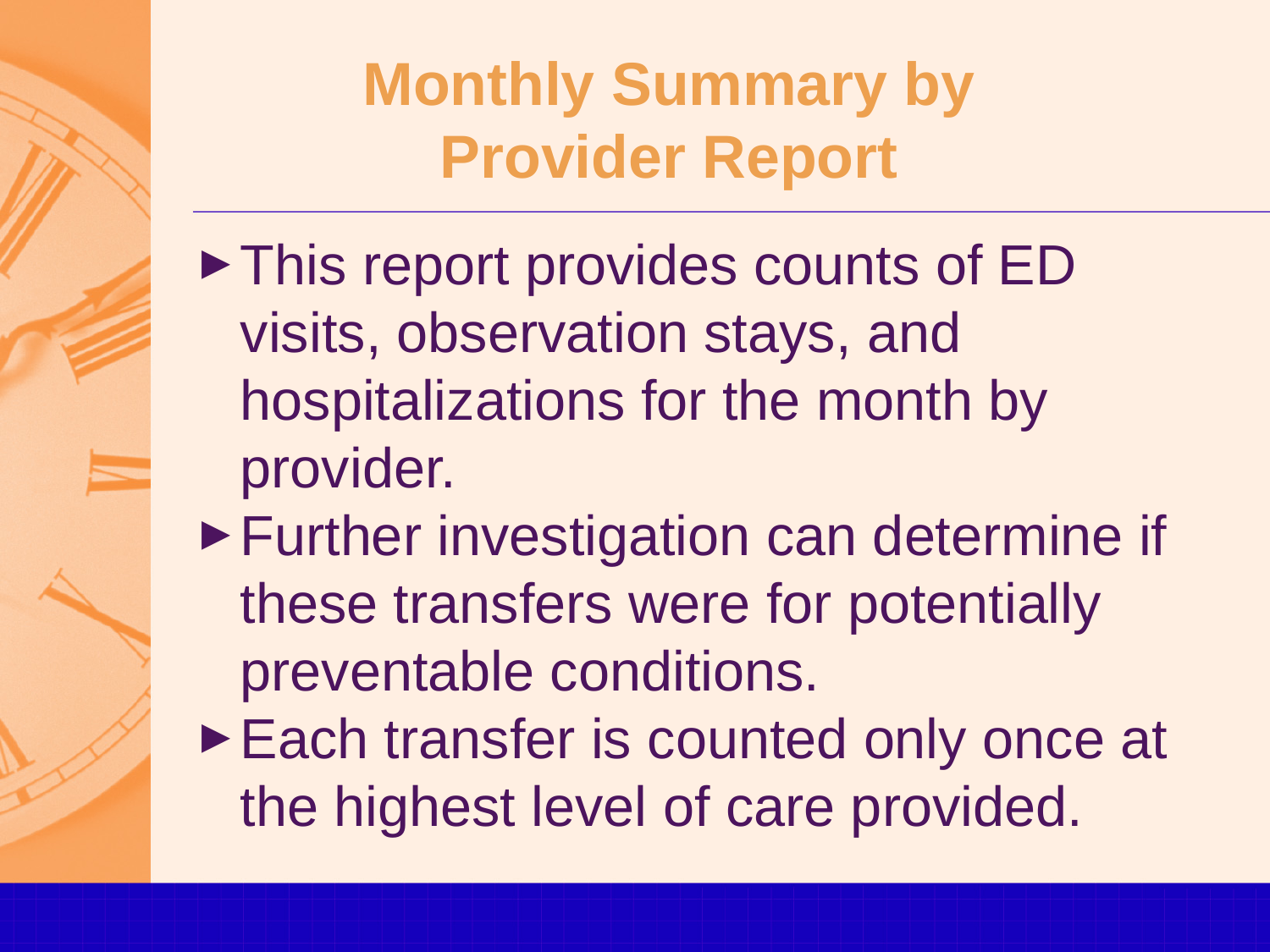

# Monthly Summary by Provider Report
This report provides counts of ED visits, observation stays, and hospitalizations for the month by provider.
Further investigation can determine if these transfers were for potentially preventable conditions.
Each transfer is counted only once at the highest level of care provided.